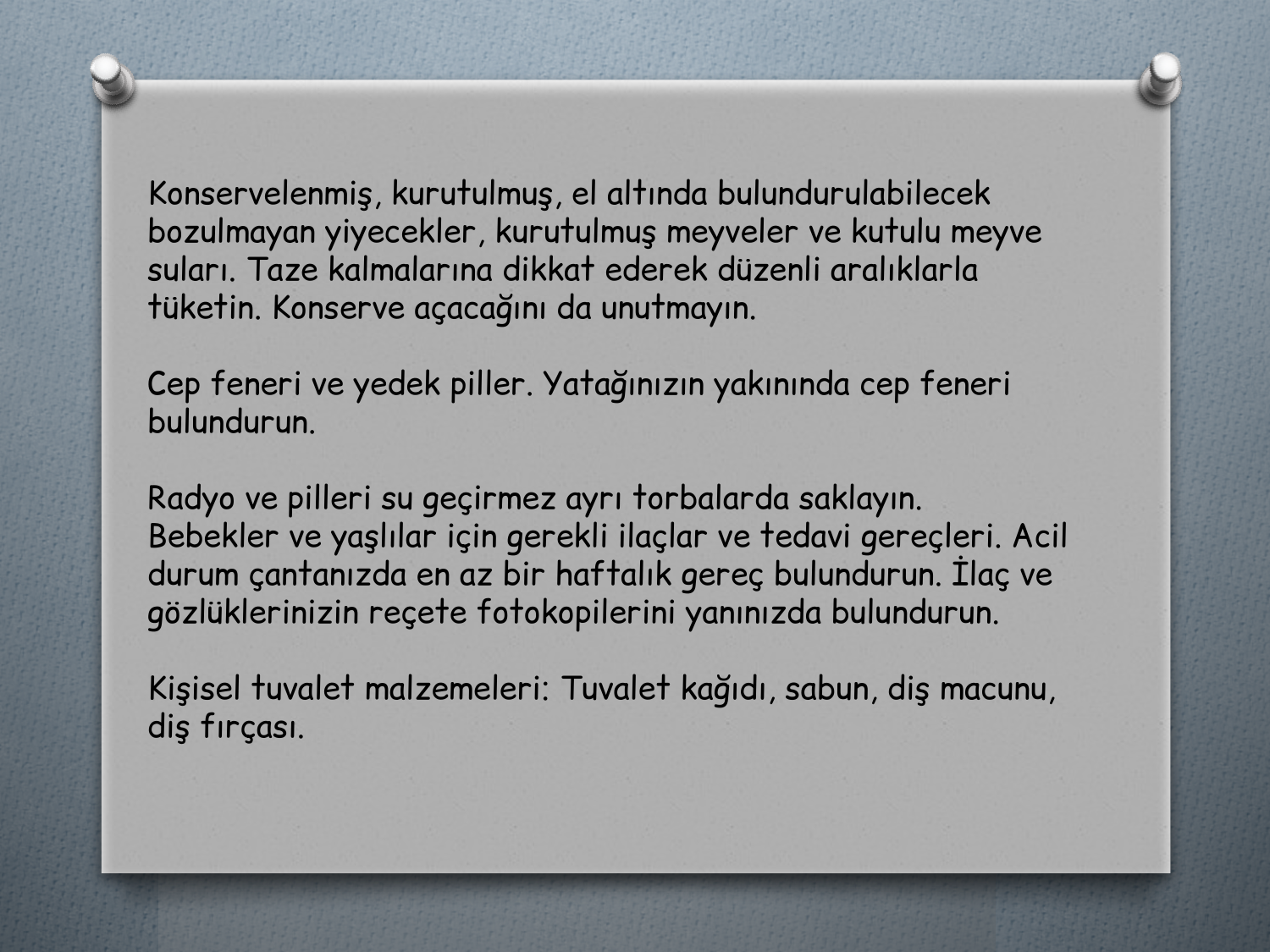

Konservelenmiş, kurutulmuş, el altında bulundurulabilecek bozulmayan yiyecekler, kurutulmuş meyveler ve kutulu meyve suları. Taze kalmalarına dikkat ederek düzenli aralıklarla tüketin. Konserve açacağını da unutmayın.

Cep feneri ve yedek piller. Yatağınızın yakınında cep feneri bulundurun.

Radyo ve pilleri su geçirmez ayrı torbalarda saklayın.
Bebekler ve yaşlılar için gerekli ilaçlar ve tedavi gereçleri. Acil durum çantanızda en az bir haftalık gereç bulundurun. İlaç ve gözlüklerinizin reçete fotokopilerini yanınızda bulundurun.

Kişisel tuvalet malzemeleri: Tuvalet kağıdı, sabun, diş macunu, diş fırçası.